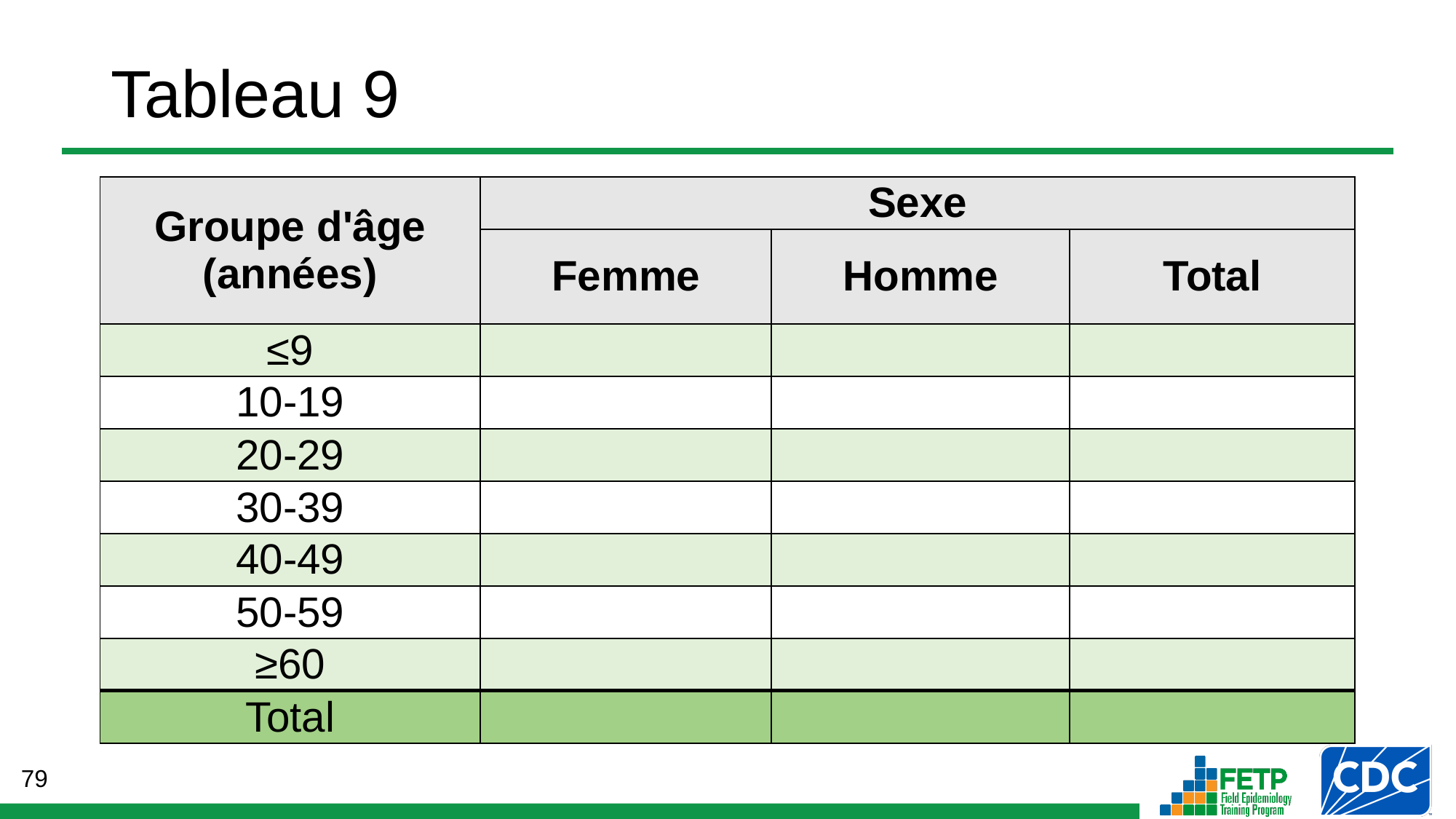

# Tableau 9
| Groupe d'âge (années) | Sexe |  |  |
| --- | --- | --- | --- |
|  | Femme | Homme | Total |
| ≤9 |  |  |  |
| 10-19 |  |  |  |
| 20-29 |  |  |  |
| 30-39 |  |  |  |
| 40-49 |  |  |  |
| 50-59 |  |  |  |
| ≥60 |  |  |  |
| Total |  |  |  |